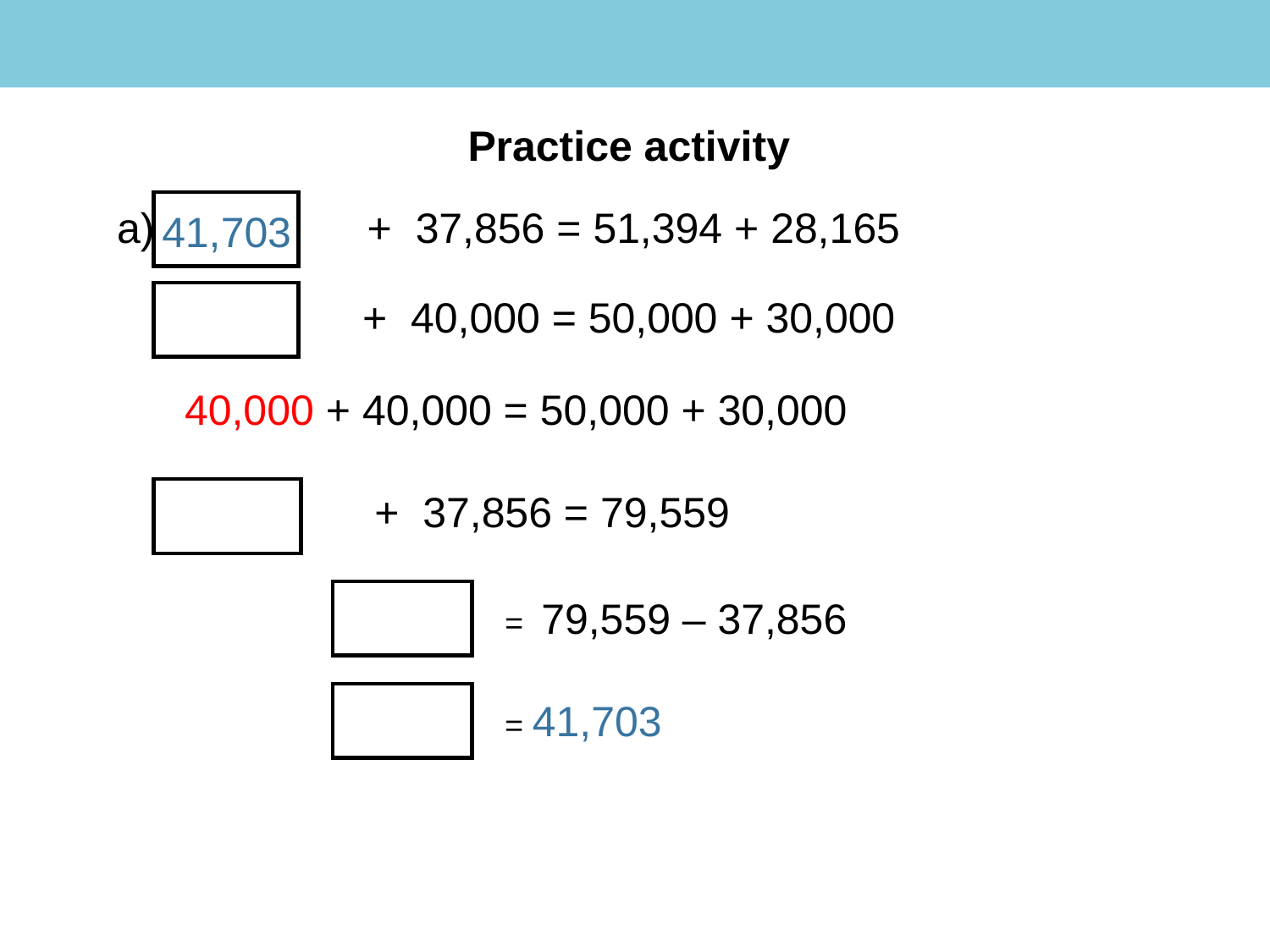

Practice activity

a)                  +  37,856 = 51,394 + 28,165
 41,703

                  +  40,000 = 50,000 + 30,000
   40,000 + 40,000 = 50,000 + 30,000
                   +  37,856 = 79,559

=  79,559 – 37,856

= 41,703